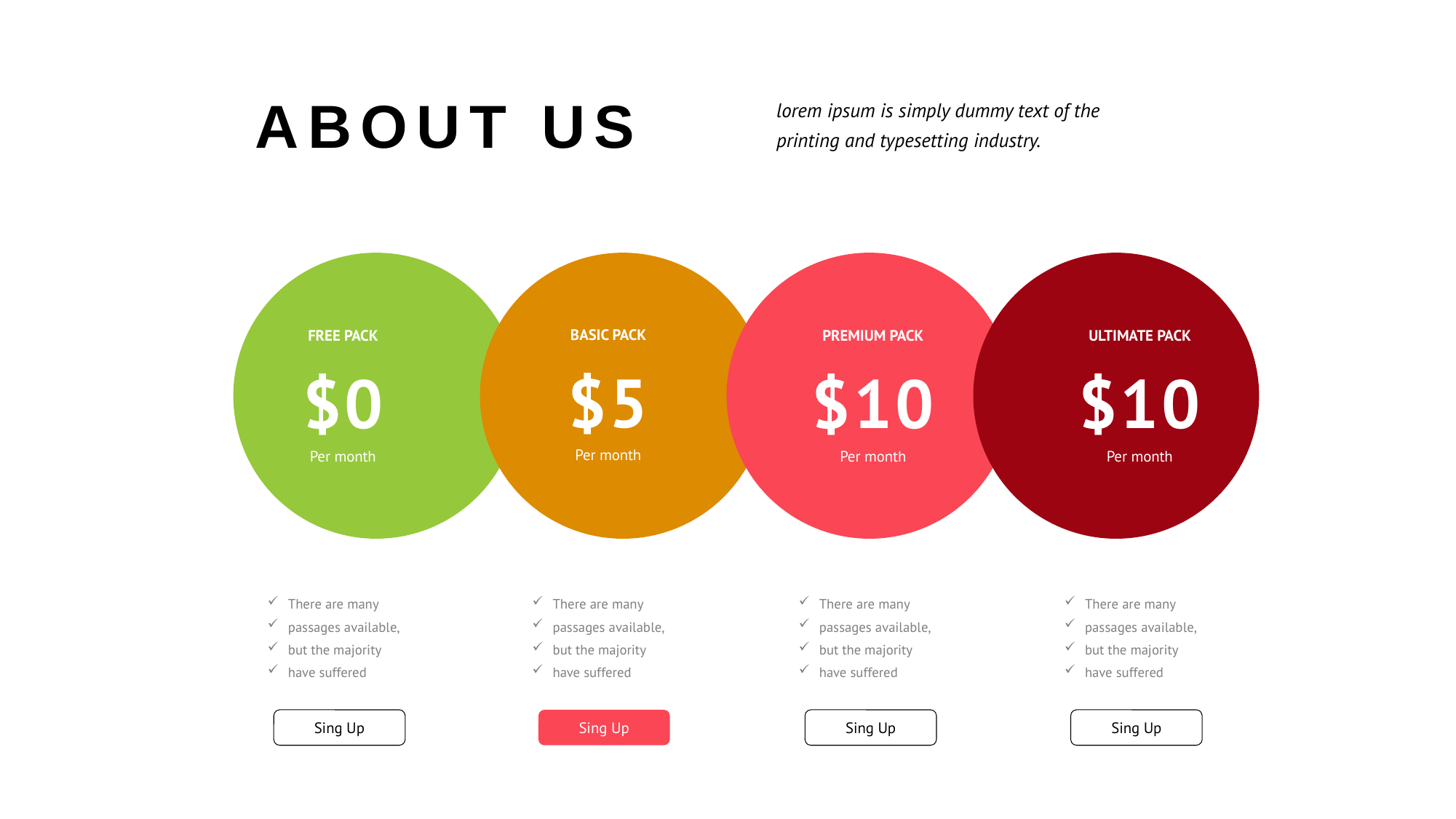

ABOUT US
lorem ipsum is simply dummy text of the printing and typesetting industry.

BASIC PACK
$5
Per month
FREE PACK
$0
Per month
PREMIUM PACK
$10
Per month
ULTIMATE PACK
$10
Per month
There are many
passages available,
but the majority
have suffered
There are many
passages available,
but the majority
have suffered
There are many
passages available,
but the majority
have suffered
There are many
passages available,
but the majority
have suffered

Sing Up
Sing Up
Sing Up
Sing Up